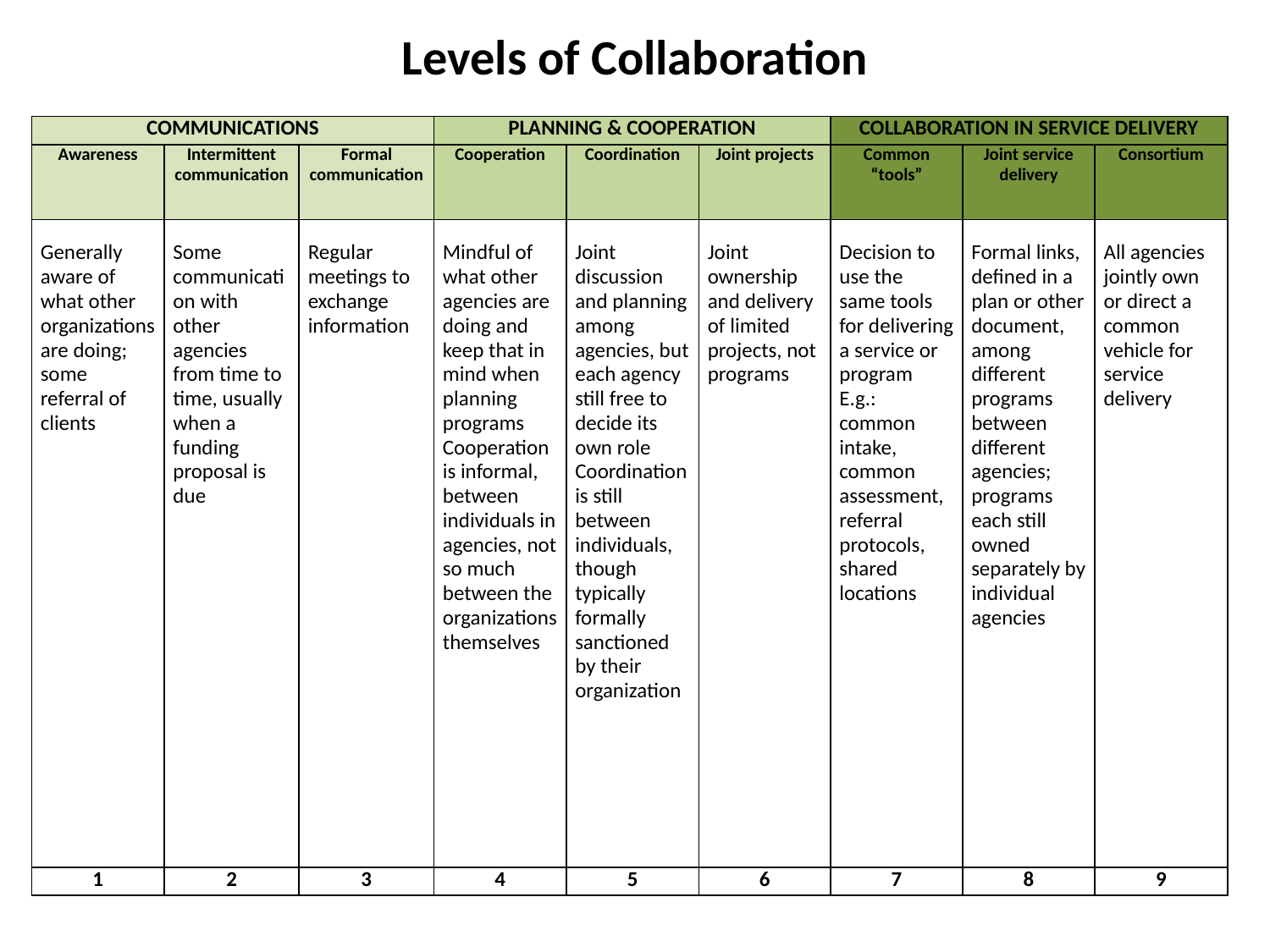

Levels of Collaboration
| COMMUNICATIONS |  |  | PLANNING & COOPERATION |  |  | COLLABORATION IN SERVICE DELIVERY |  |  |
| --- | --- | --- | --- | --- | --- | --- | --- | --- |
| Awareness | Intermittent communication | Formal communication | Cooperation | Coordination | Joint projects | Common “tools” | Joint service delivery | Consortium |
| Generally aware of what other organizations are doing; some referral of clients | Some communication with other agencies from time to time, usually when a funding proposal is due | Regular meetings to exchange information | Mindful of what other agencies are doing and keep that in mind when planning programs Cooperation is informal, between individuals in agencies, not so much between the organizations themselves | Joint discussion and planning among agencies, but each agency still free to decide its own role Coordination is still between individuals, though typically formally sanctioned by their organization | Joint ownership and delivery of limited projects, not programs | Decision to use the same tools for delivering a service or program E.g.: common intake, common assessment, referral protocols, shared locations | Formal links, defined in a plan or other document, among different programs between different agencies; programs each still owned separately by individual agencies | All agencies jointly own or direct a common vehicle for service delivery |
| 1 | 2 | 3 | 4 | 5 | 6 | 7 | 8 | 9 |